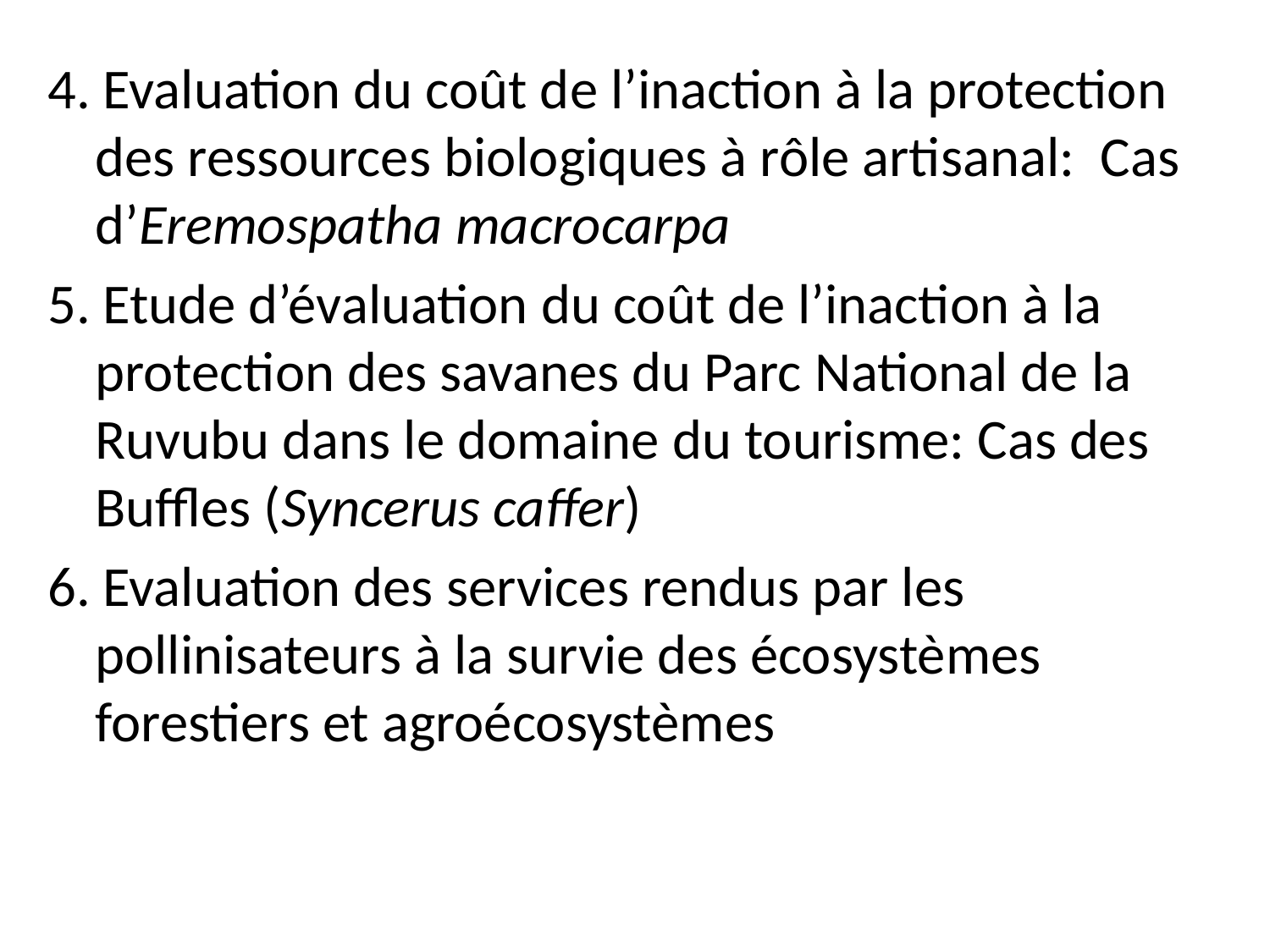

4. Evaluation du coût de l’inaction à la protection des ressources biologiques à rôle artisanal:  Cas d’Eremospatha macrocarpa
5. Etude d’évaluation du coût de l’inaction à la protection des savanes du Parc National de la Ruvubu dans le domaine du tourisme: Cas des Buffles (Syncerus caffer)
6. Evaluation des services rendus par les pollinisateurs à la survie des écosystèmes forestiers et agroécosystèmes